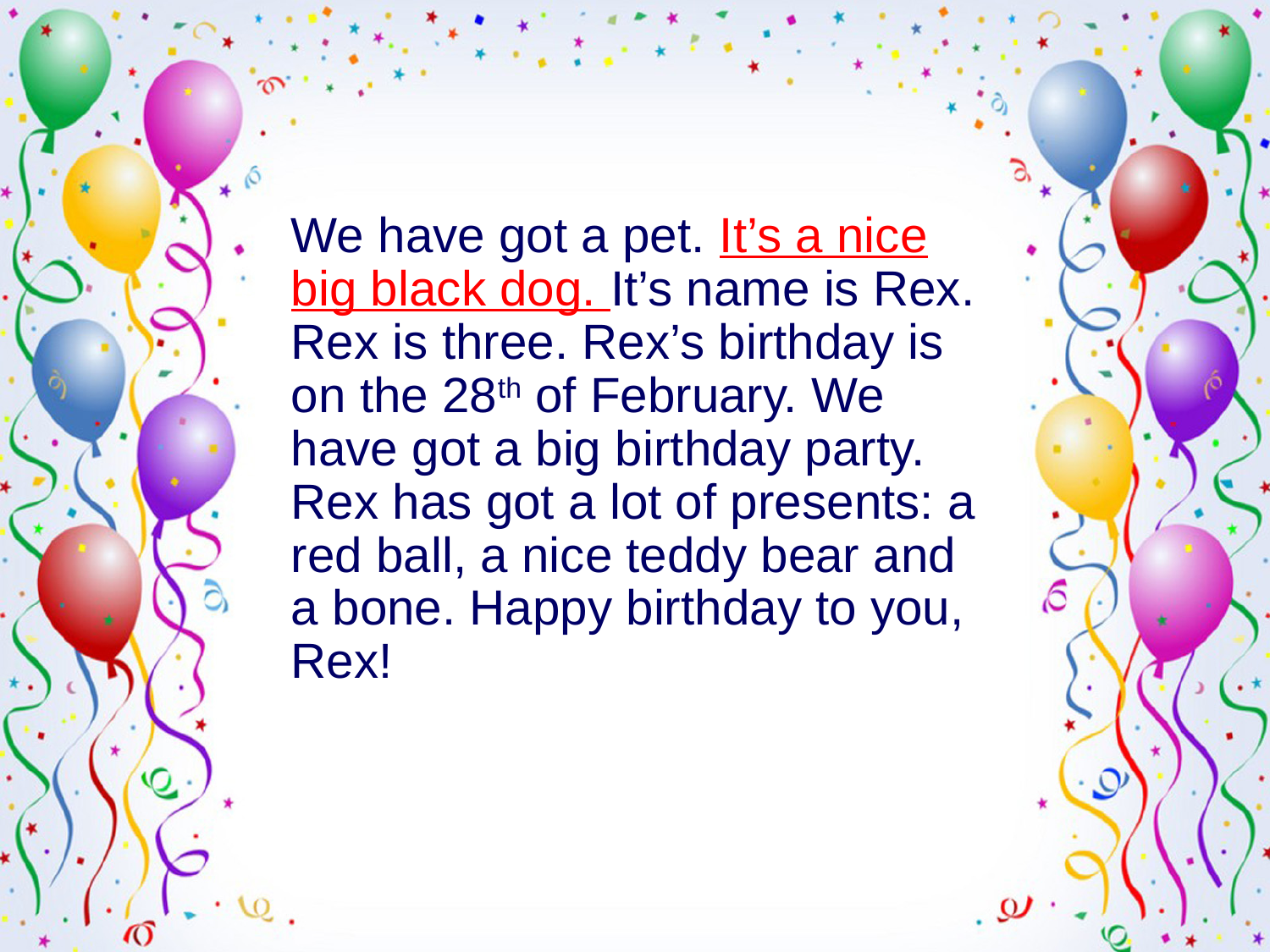

# We have got a pet. It’s a nice big black dog. It’s name is Rex. Rex is three. Rex’s birthday is on the 28th of February. We have got a big birthday party. Rex has got a lot of presents: a red ball, a nice teddy bear and a bone. Happy birthday to you, Rex!